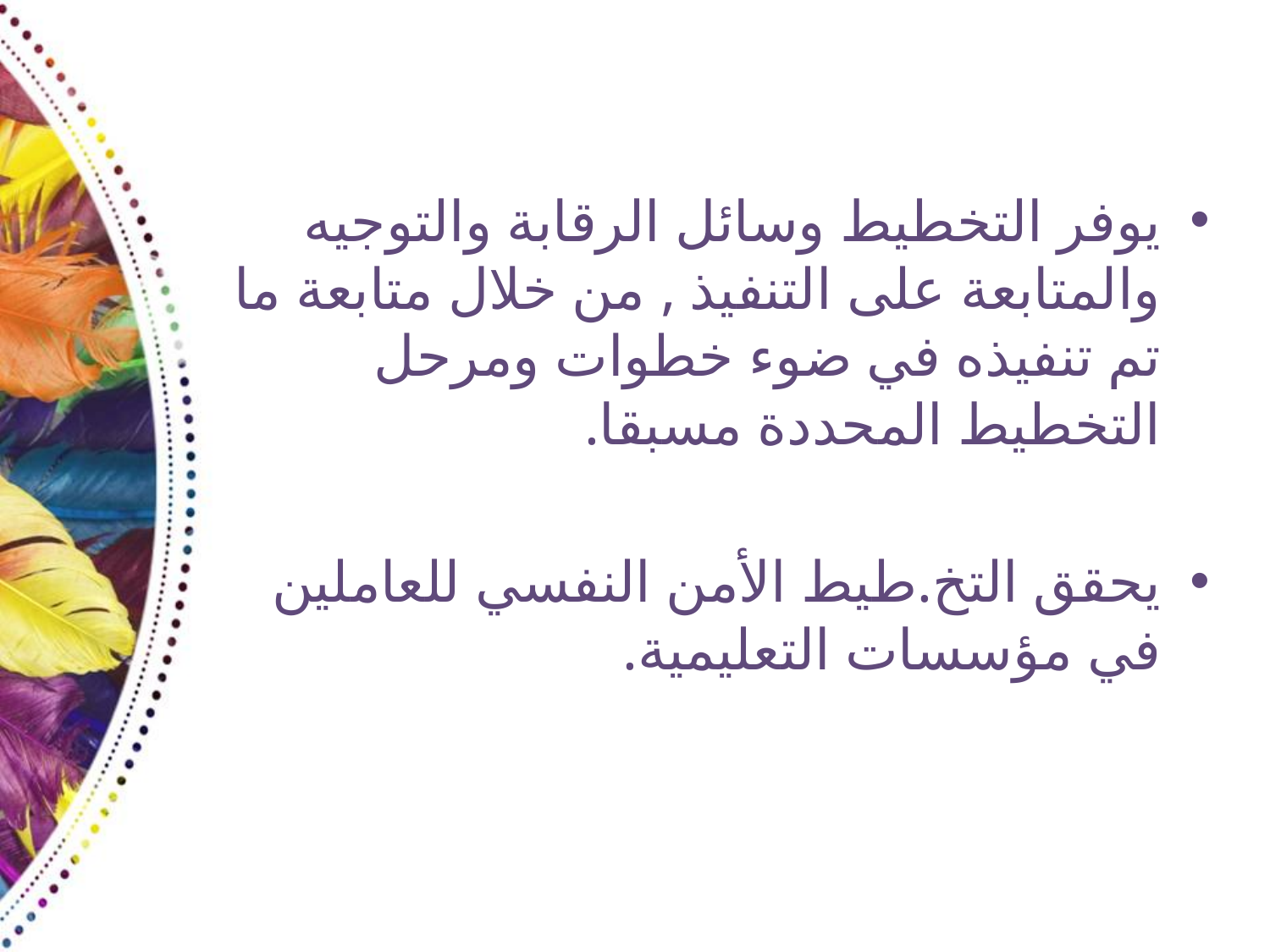

يوفر التخطيط وسائل الرقابة والتوجيه والمتابعة على التنفيذ , من خلال متابعة ما تم تنفيذه في ضوء خطوات ومرحل التخطيط المحددة مسبقا.

يحقق التخ.طيط الأمن النفسي للعاملين في مؤسسات التعليمية.